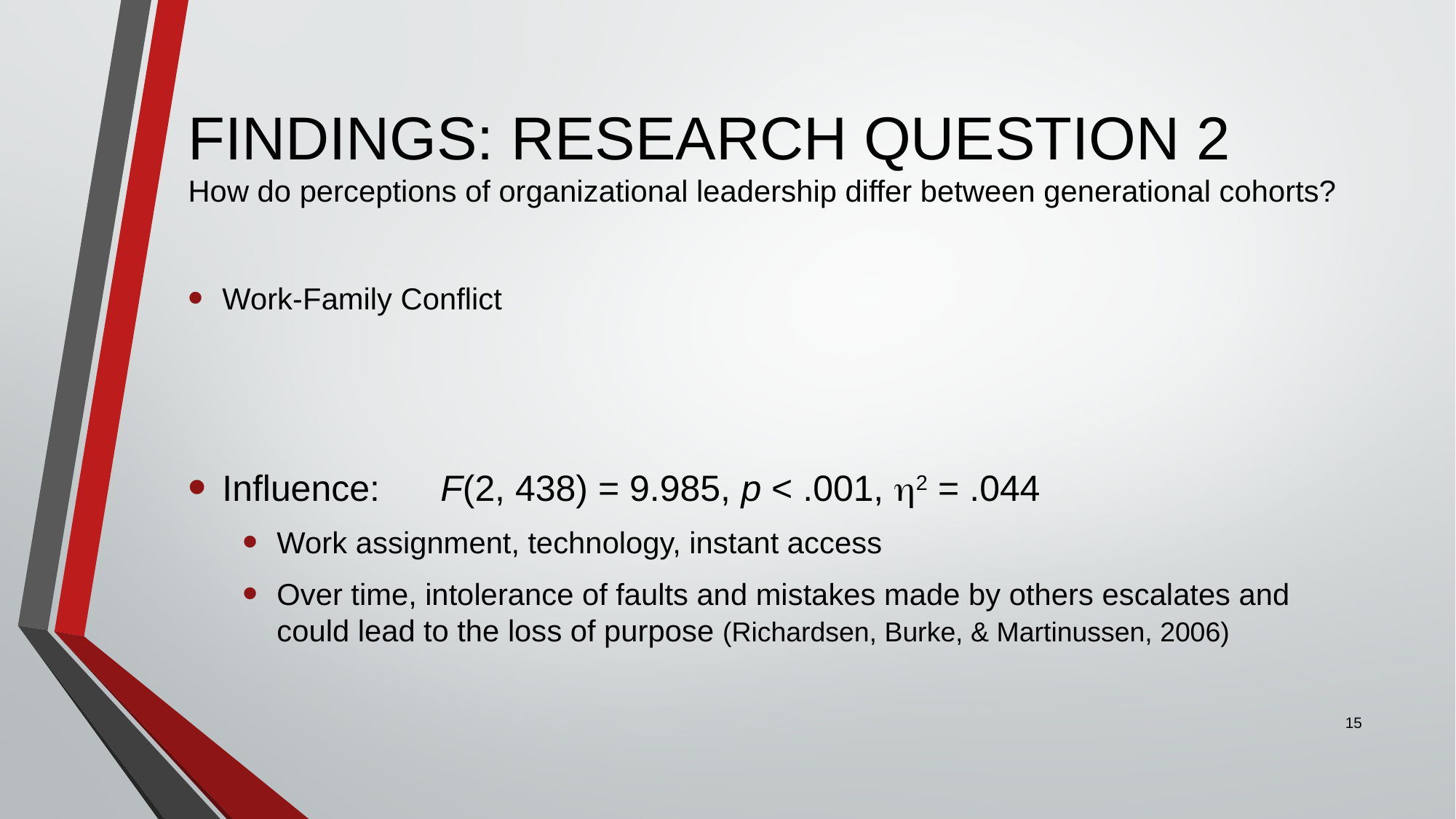

# FINDINGS: RESEARCH QUESTION 2 How do perceptions of organizational leadership differ between generational cohorts?
Work-Family Conflict
Influence:	F(2, 438) = 9.985, p < .001, η2 = .044
Work assignment, technology, instant access
Over time, intolerance of faults and mistakes made by others escalates and could lead to the loss of purpose (Richardsen, Burke, & Martinussen, 2006)

15